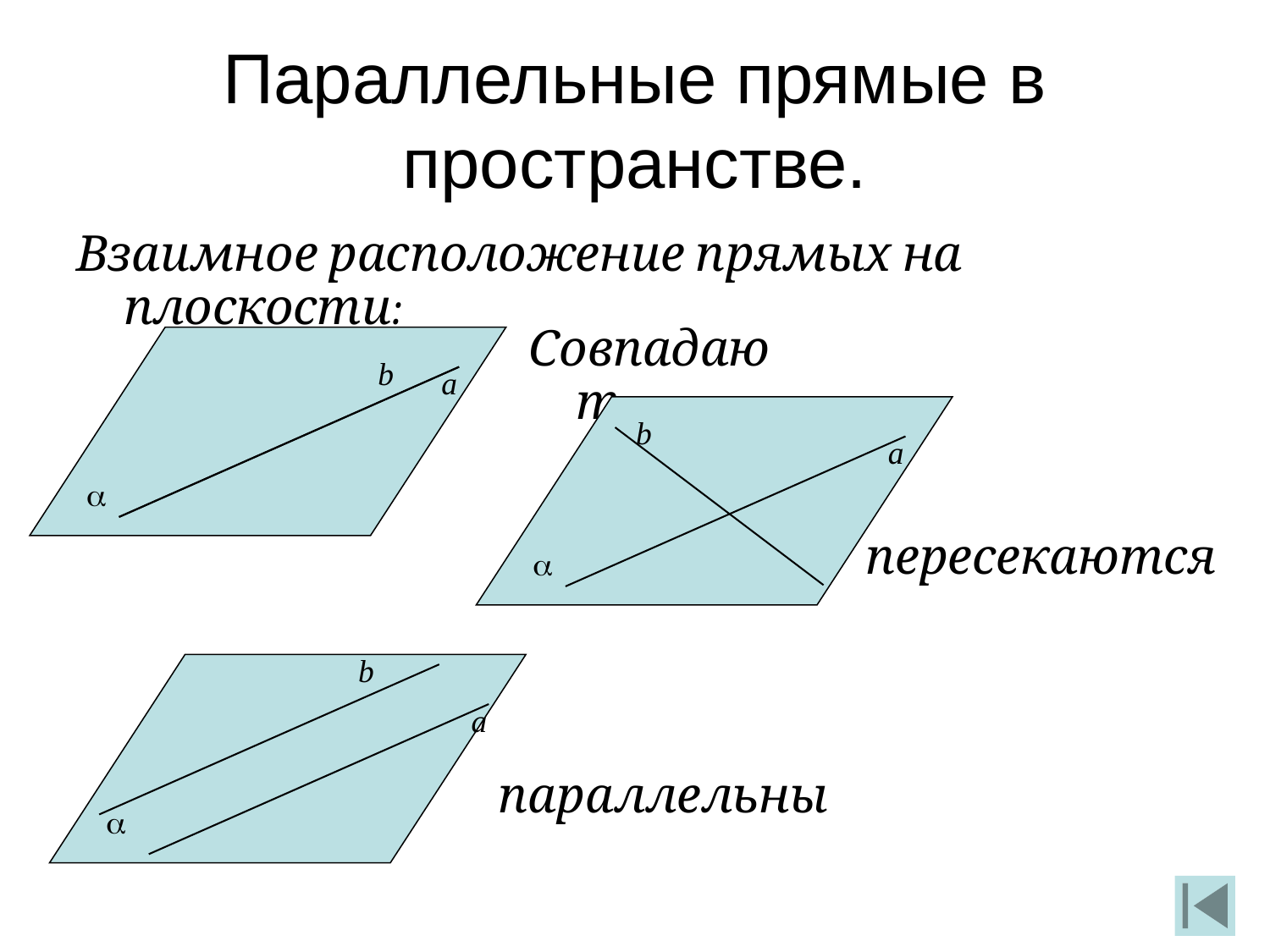

# Параллельные прямые в пространстве.
Взаимное расположение прямых на плоскости:
Совпадают

α
b

а

α
b

а

пересекаются
b

α
а

параллельны